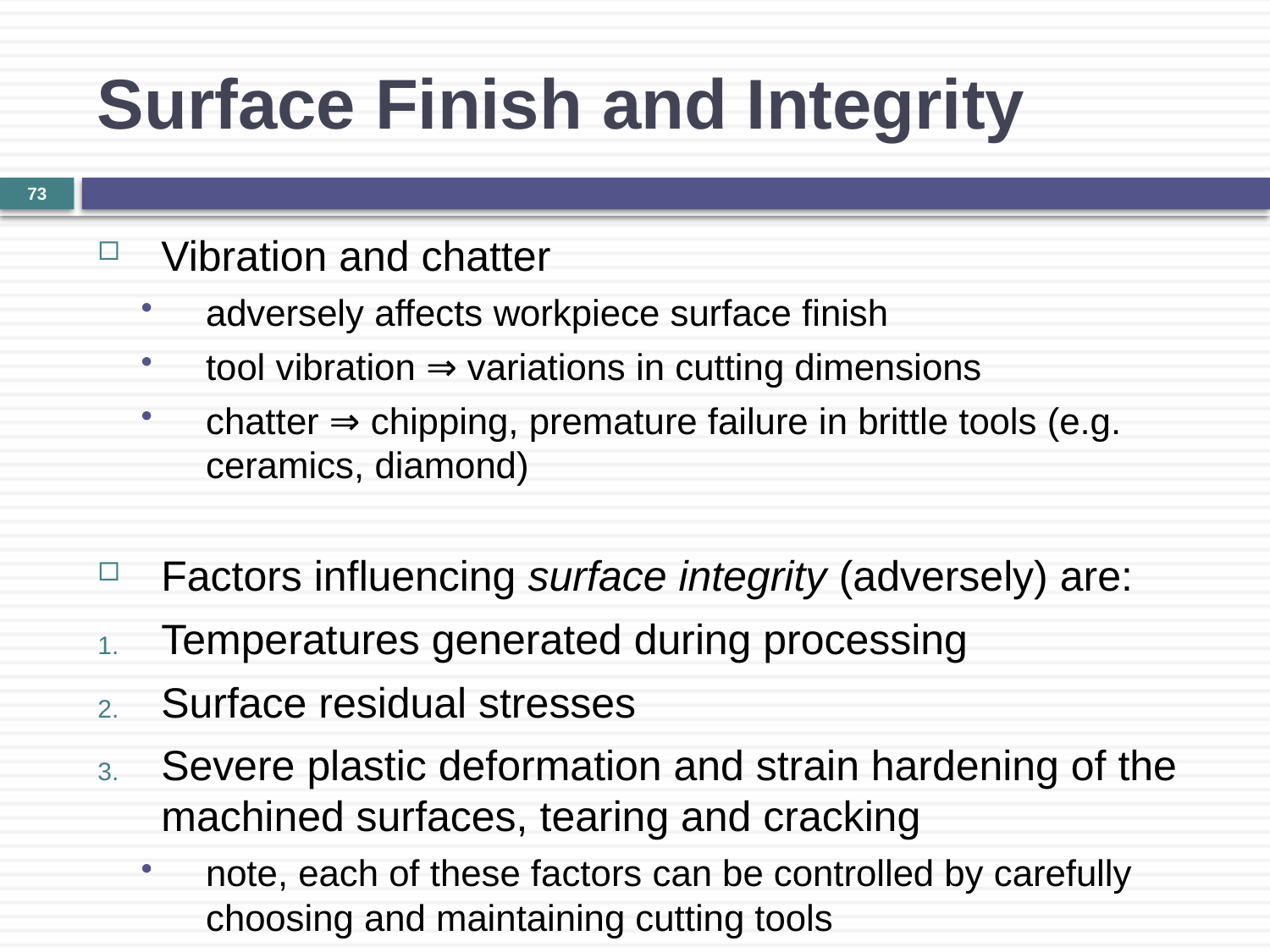

Surface Finish and Integrity
73
Vibration and chatter
adversely affects workpiece surface finish
tool vibration ⇒ variations in cutting dimensions
chatter ⇒ chipping, premature failure in brittle tools (e.g. ceramics, diamond)
Factors influencing surface integrity (adversely) are:
Temperatures generated during processing
Surface residual stresses
Severe plastic deformation and strain hardening of the machined surfaces, tearing and cracking
note, each of these factors can be controlled by carefully choosing and maintaining cutting tools